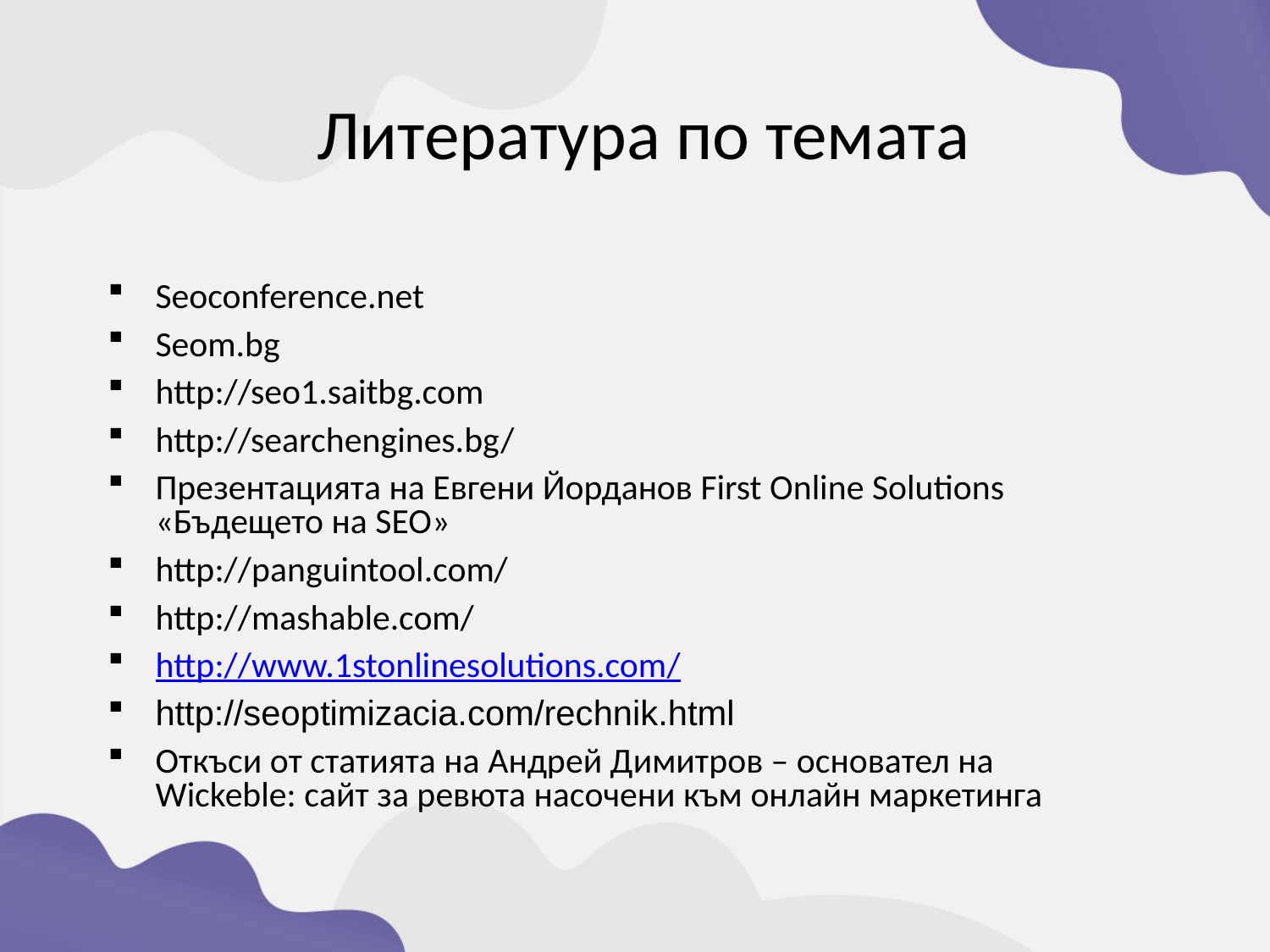

Литература по темата
Seoconference.net
Seom.bg
http://seo1.saitbg.com
http://searchengines.bg/
Презентацията на Евгени Йорданов First Online Solutions «Бъдещето на SEO»
http://panguintool.com/
http://mashable.com/
http://www.1stonlinesolutions.com/
http://seoptimizacia.com/rechnik.html
Откъси от статията на Андрей Димитров – основател на Wickeble: сайт за ревюта насочени към онлайн маркетинга